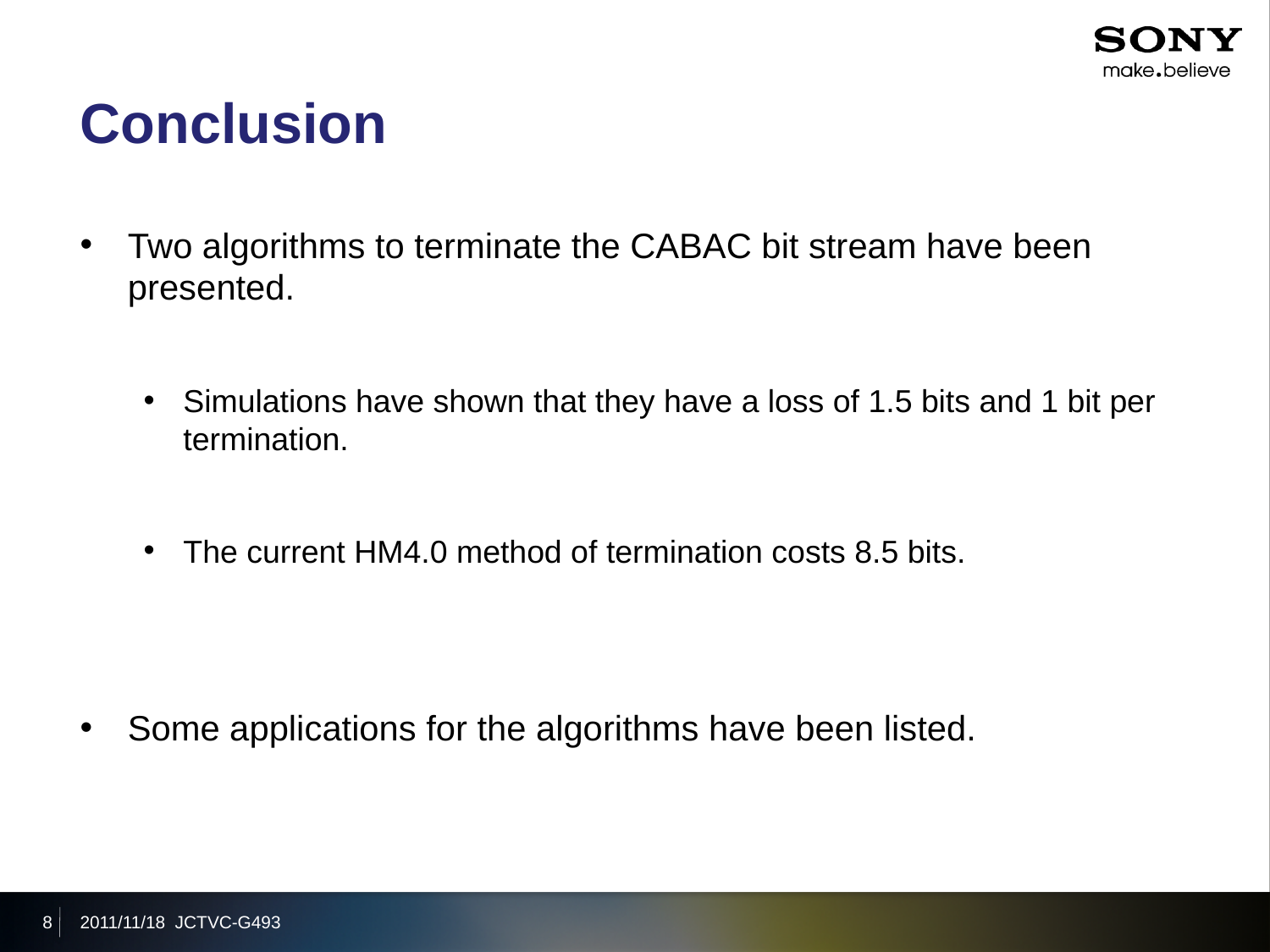

# Conclusion

Two algorithms to terminate the CABAC bit stream have been presented.

Simulations have shown that they have a loss of 1.5 bits and 1 bit per termination.

The current HM4.0 method of termination costs 8.5 bits.

Some applications for the algorithms have been listed.

8
2011/11/18
JCTVC-G493